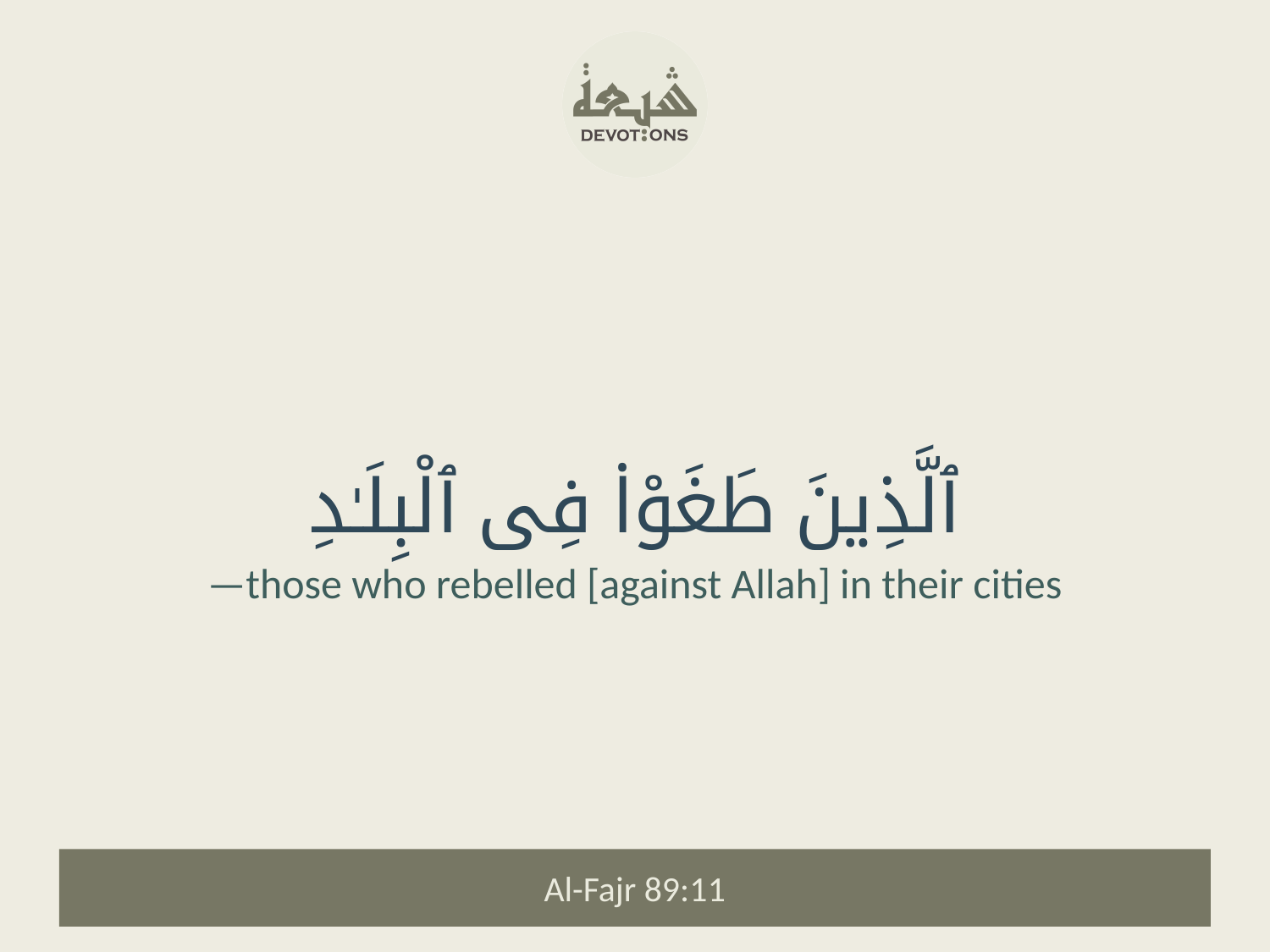

ٱلَّذِينَ طَغَوْا۟ فِى ٱلْبِلَـٰدِ
—those who rebelled [against Allah] in their cities
Al-Fajr 89:11